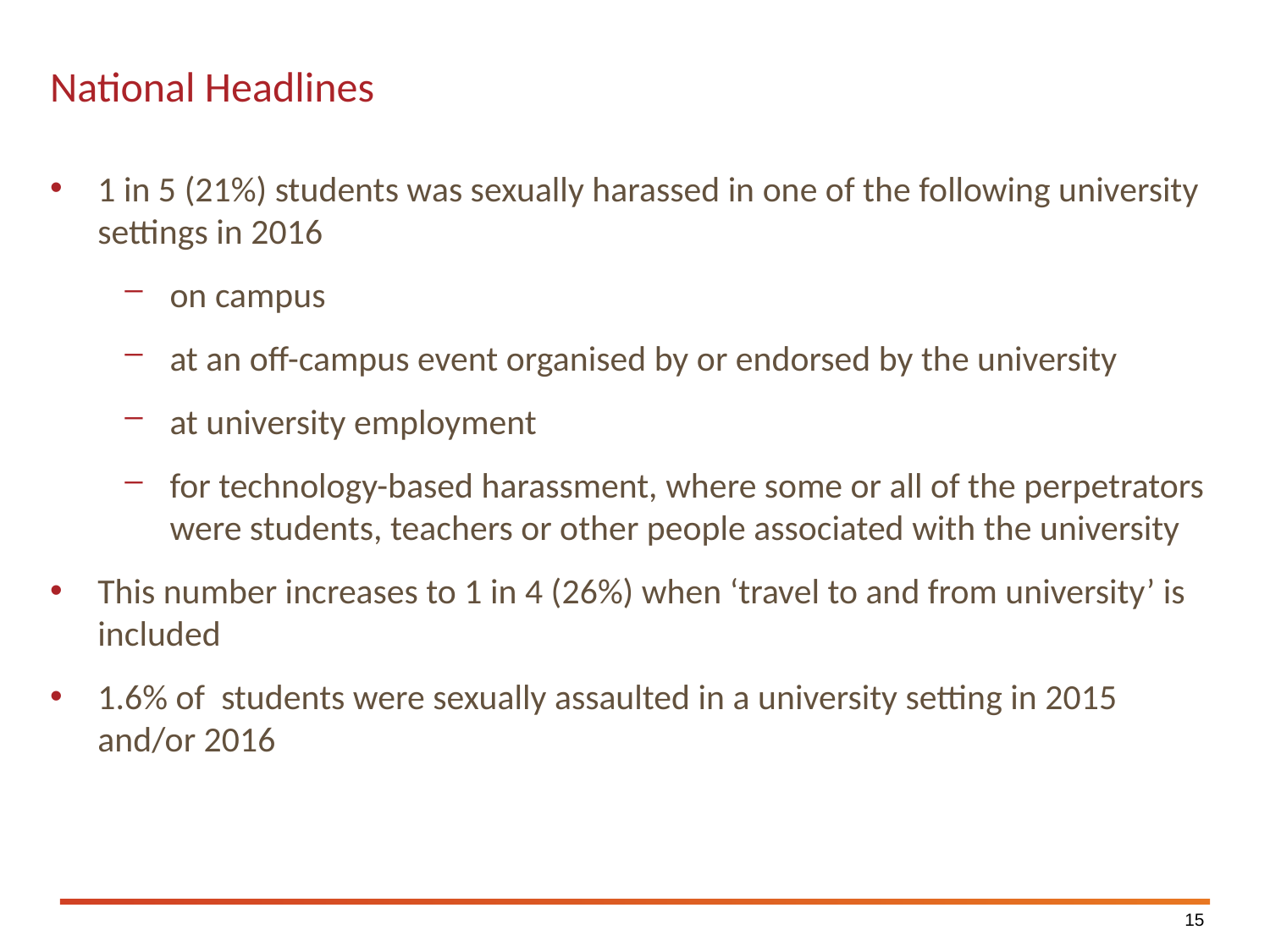

# National Headlines
1 in 5 (21%) students was sexually harassed in one of the following university settings in 2016
on campus
at an off-campus event organised by or endorsed by the university
at university employment
for technology-based harassment, where some or all of the perpetrators were students, teachers or other people associated with the university
This number increases to 1 in 4 (26%) when ‘travel to and from university’ is included
1.6% of  students were sexually assaulted in a university setting in 2015 and/or 2016